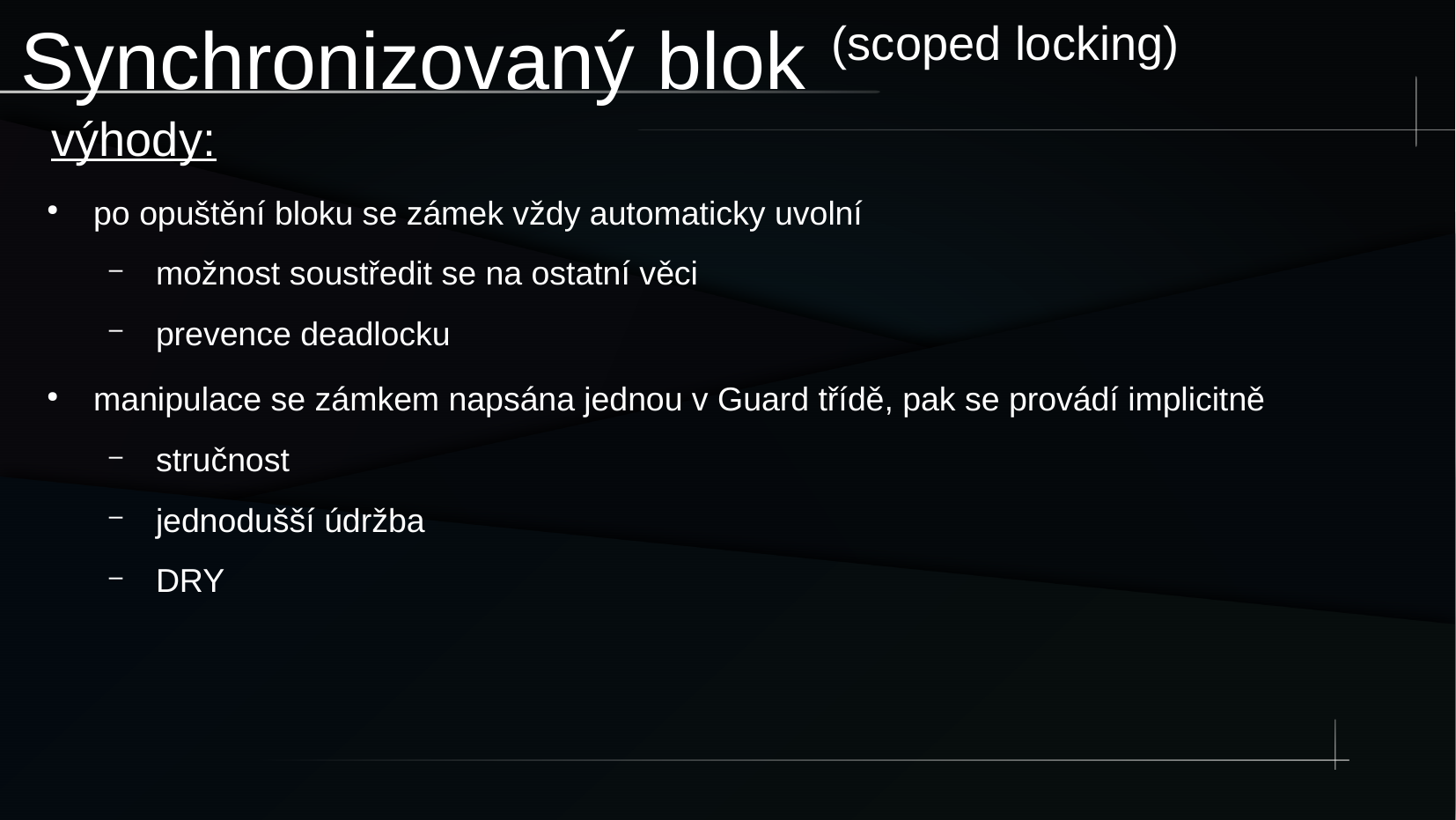

Synchronizovaný blok
(scoped locking)
výhody:
po opuštění bloku se zámek vždy automaticky uvolní
možnost soustředit se na ostatní věci
prevence deadlocku
manipulace se zámkem napsána jednou v Guard třídě, pak se provádí implicitně
stručnost
jednodušší údržba
DRY